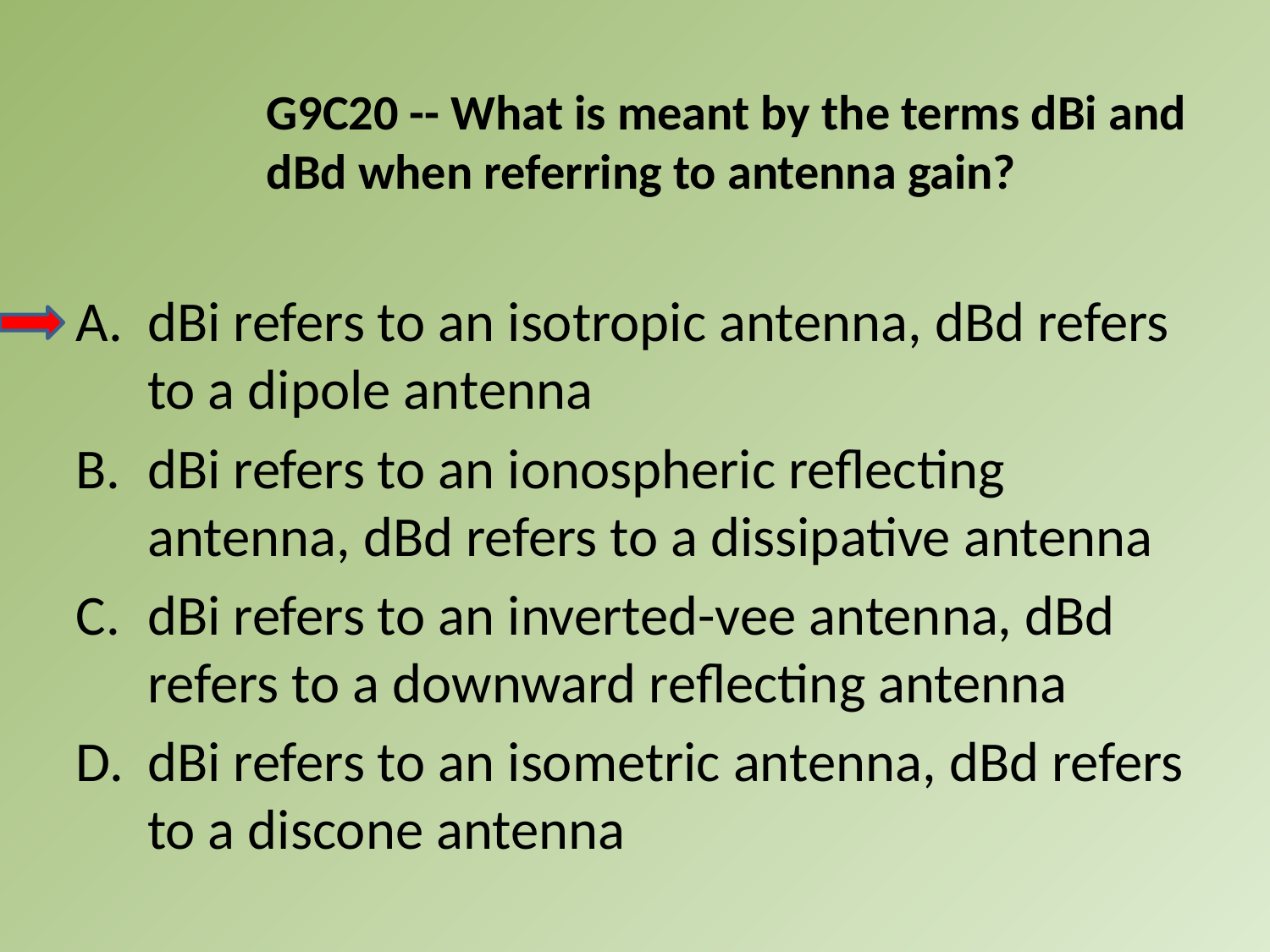

G9C20 -- What is meant by the terms dBi and dBd when referring to antenna gain?
dBi refers to an isotropic antenna, dBd refers to a dipole antenna
dBi refers to an ionospheric reflecting antenna, dBd refers to a dissipative antenna
dBi refers to an inverted-vee antenna, dBd refers to a downward reflecting antenna
dBi refers to an isometric antenna, dBd refers to a discone antenna